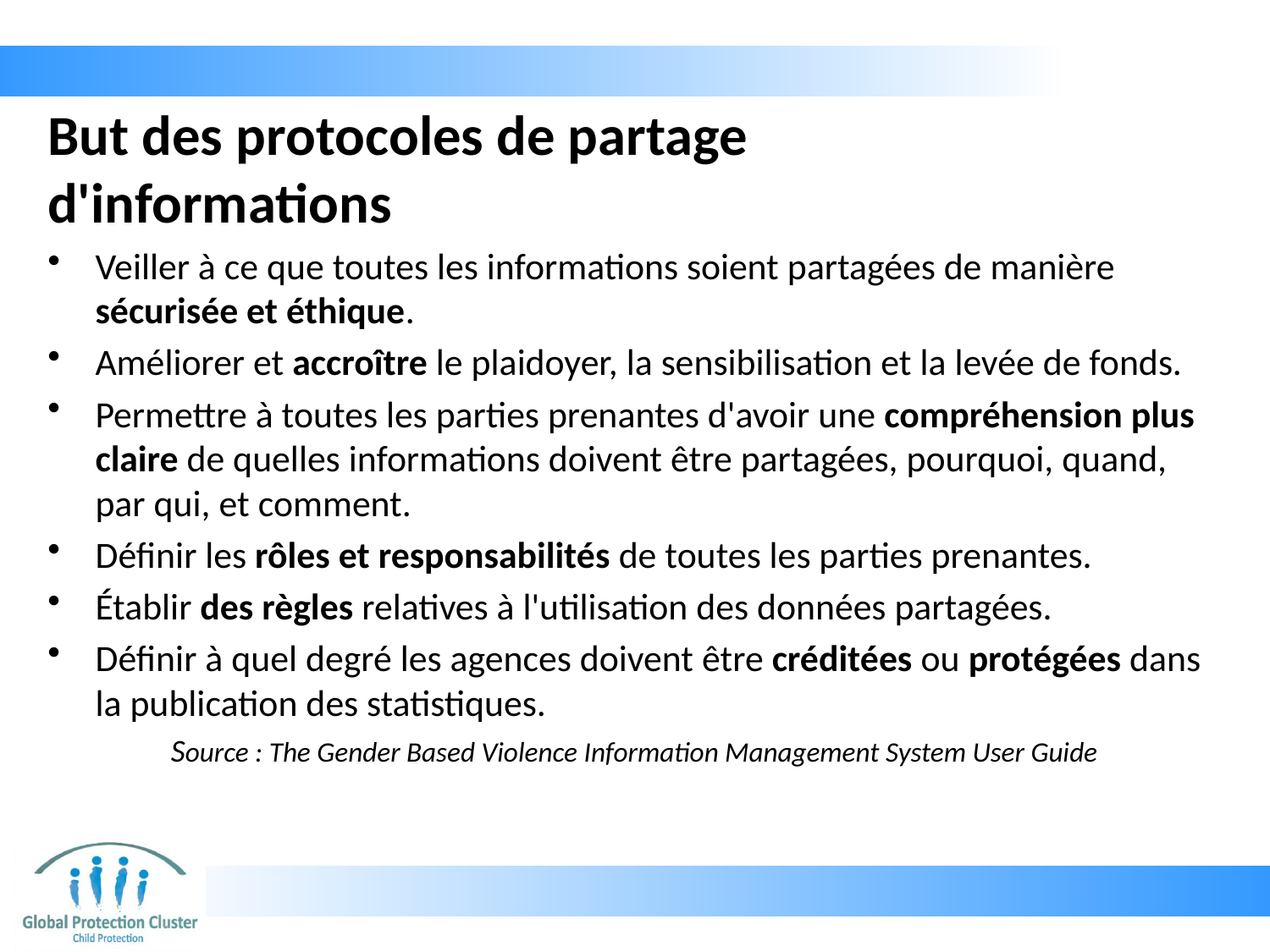

# But des protocoles de partage d'informations
Veiller à ce que toutes les informations soient partagées de manière sécurisée et éthique.
Améliorer et accroître le plaidoyer, la sensibilisation et la levée de fonds.
Permettre à toutes les parties prenantes d'avoir une compréhension plus claire de quelles informations doivent être partagées, pourquoi, quand, par qui, et comment.
Définir les rôles et responsabilités de toutes les parties prenantes.
Établir des règles relatives à l'utilisation des données partagées.
Définir à quel degré les agences doivent être créditées ou protégées dans la publication des statistiques.
Source : The Gender Based Violence Information Management System User Guide